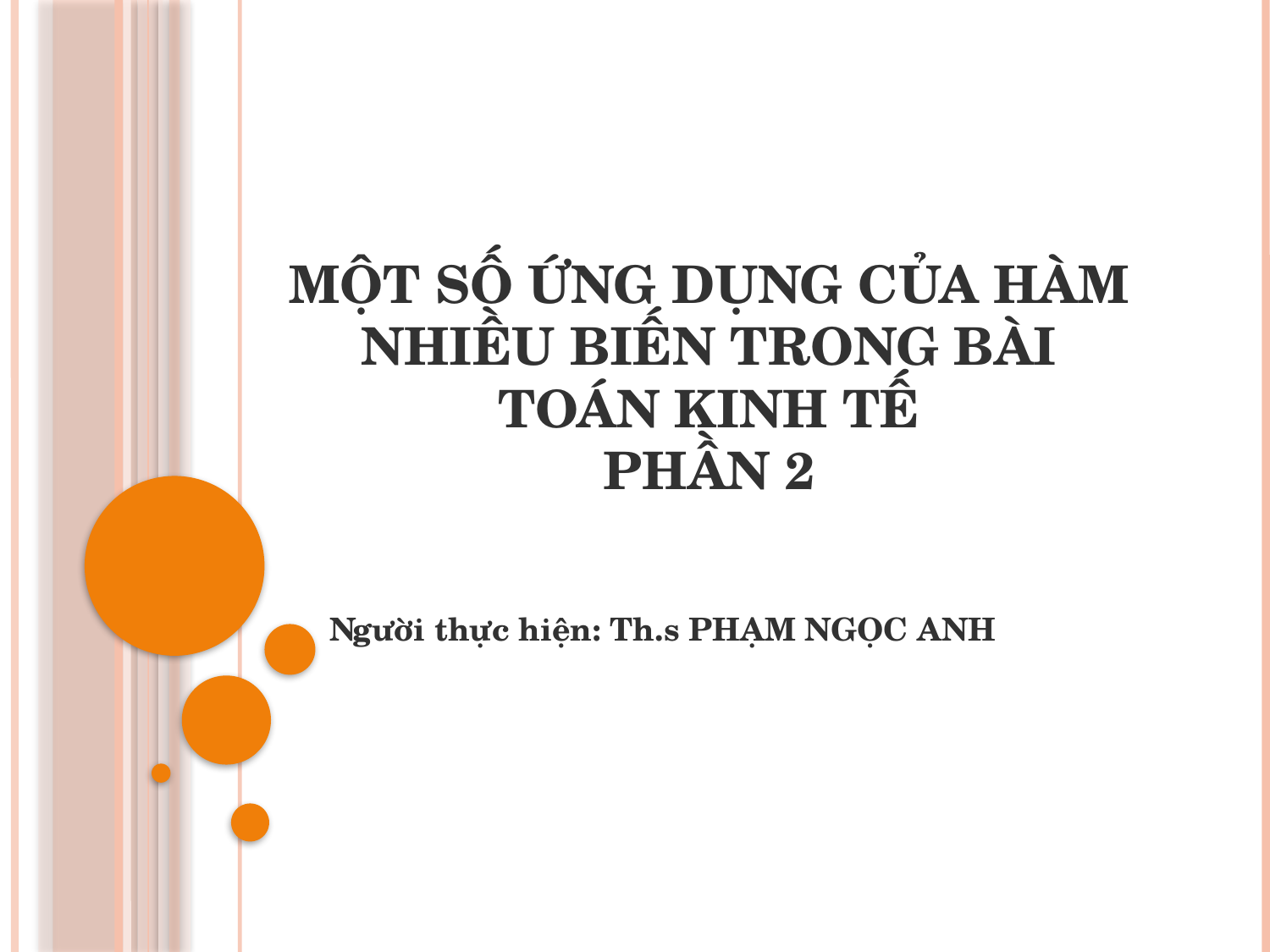

# MỘT SỐ ỨNG DỤNG CỦA HÀM NHIỀU BIẾN TRONG BÀI TOÁN KINH TẾ PHẦN 2
Người thực hiện: Th.s PHẠM NGỌC ANH